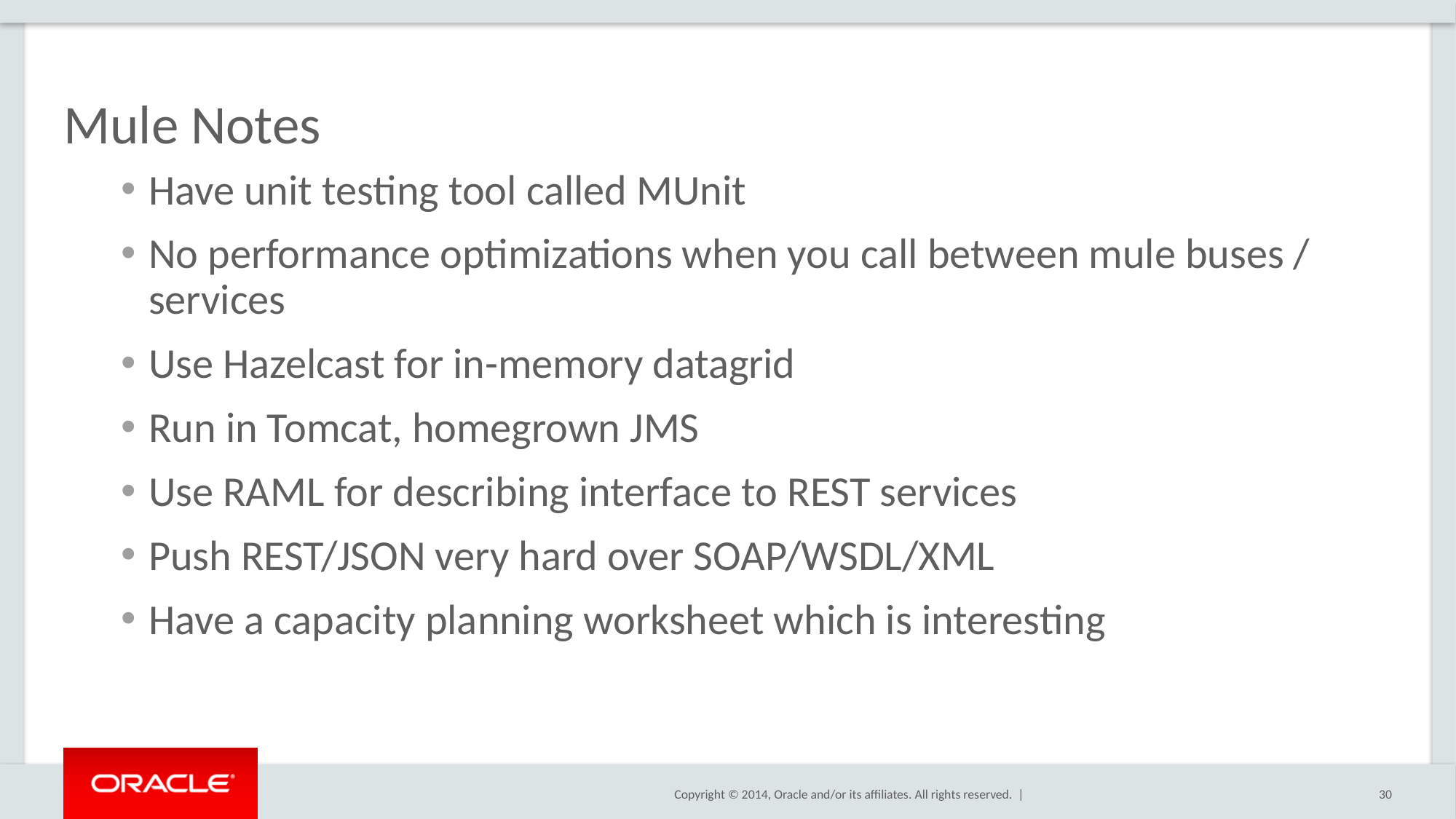

# Mule Notes
Have unit testing tool called MUnit
No performance optimizations when you call between mule buses / services
Use Hazelcast for in-memory datagrid
Run in Tomcat, homegrown JMS
Use RAML for describing interface to REST services
Push REST/JSON very hard over SOAP/WSDL/XML
Have a capacity planning worksheet which is interesting

30